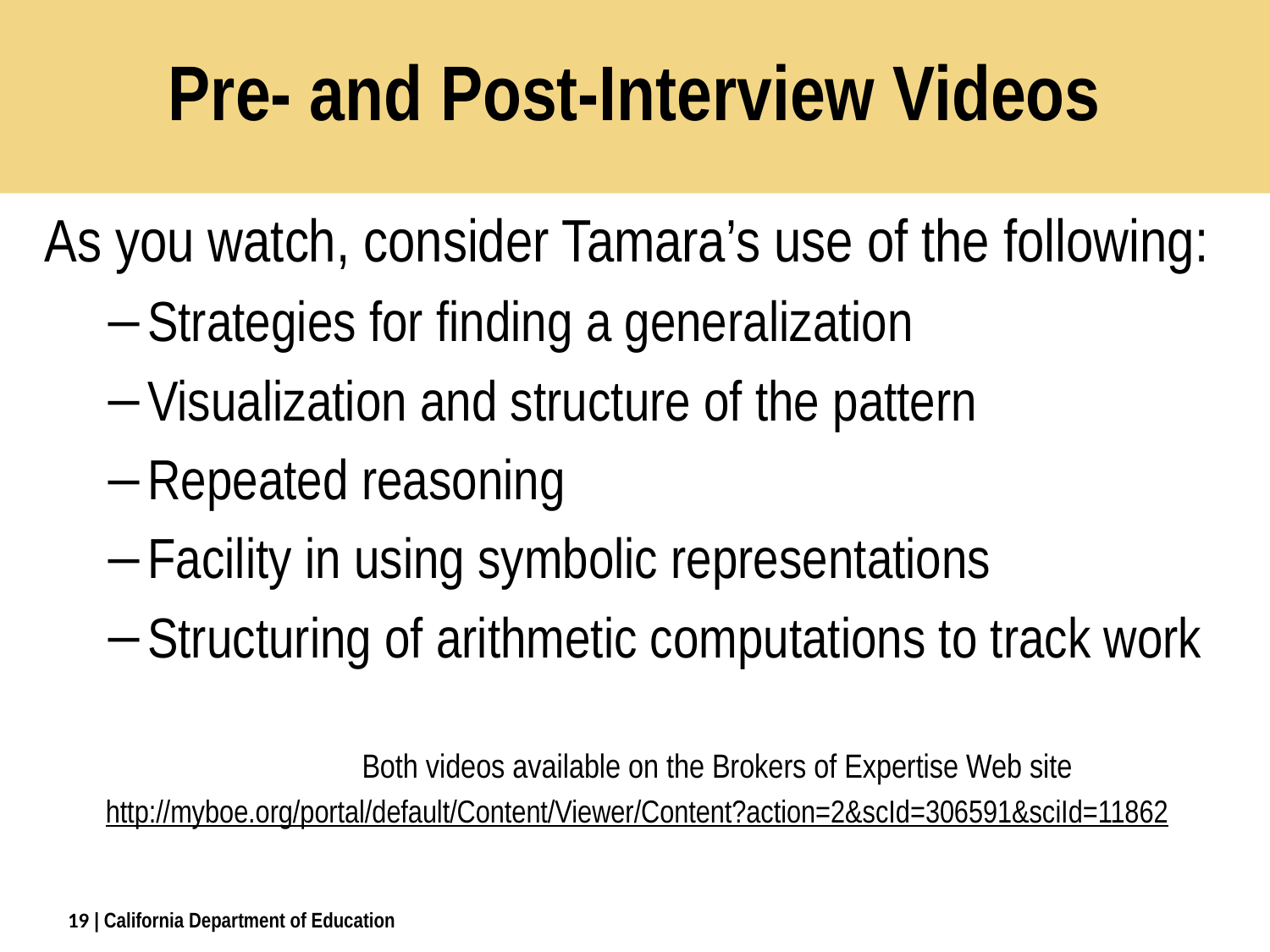

# Pre- and Post-Interview Videos
As you watch, consider Tamara’s use of the following:
Strategies for finding a generalization
Visualization and structure of the pattern
Repeated reasoning
Facility in using symbolic representations
Structuring of arithmetic computations to track work

		Both videos available on the Brokers of Expertise Web site
http://myboe.org/portal/default/Content/Viewer/Content?action=2&scId=306591&sciId=11862

19
| California Department of Education